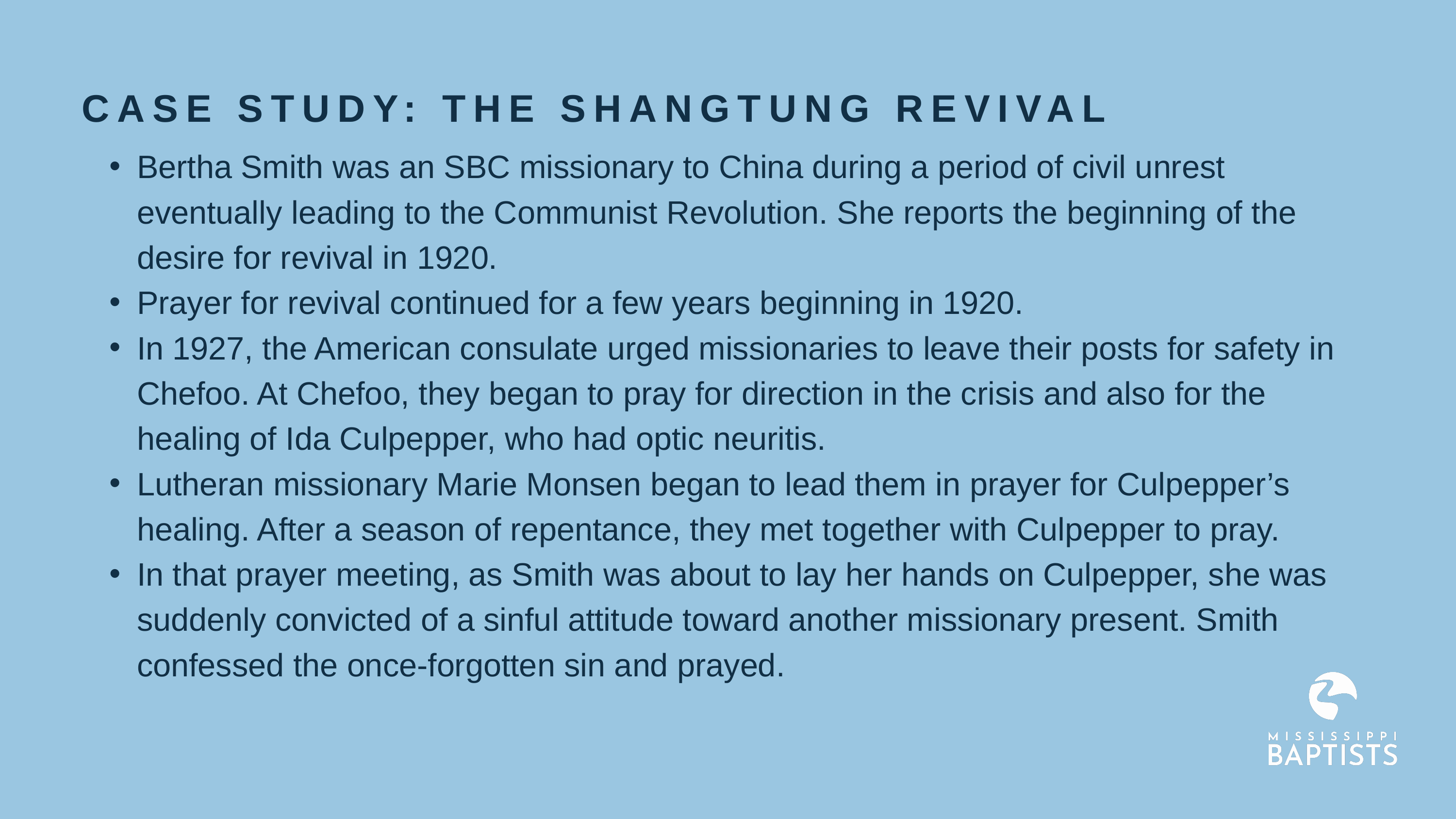

CASE STUDY: THE SHANGTUNG REVIVAL
Bertha Smith was an SBC missionary to China during a period of civil unrest eventually leading to the Communist Revolution. She reports the beginning of the desire for revival in 1920.
Prayer for revival continued for a few years beginning in 1920.
In 1927, the American consulate urged missionaries to leave their posts for safety in Chefoo. At Chefoo, they began to pray for direction in the crisis and also for the healing of Ida Culpepper, who had optic neuritis.
Lutheran missionary Marie Monsen began to lead them in prayer for Culpepper’s healing. After a season of repentance, they met together with Culpepper to pray.
In that prayer meeting, as Smith was about to lay her hands on Culpepper, she was suddenly convicted of a sinful attitude toward another missionary present. Smith confessed the once-forgotten sin and prayed.